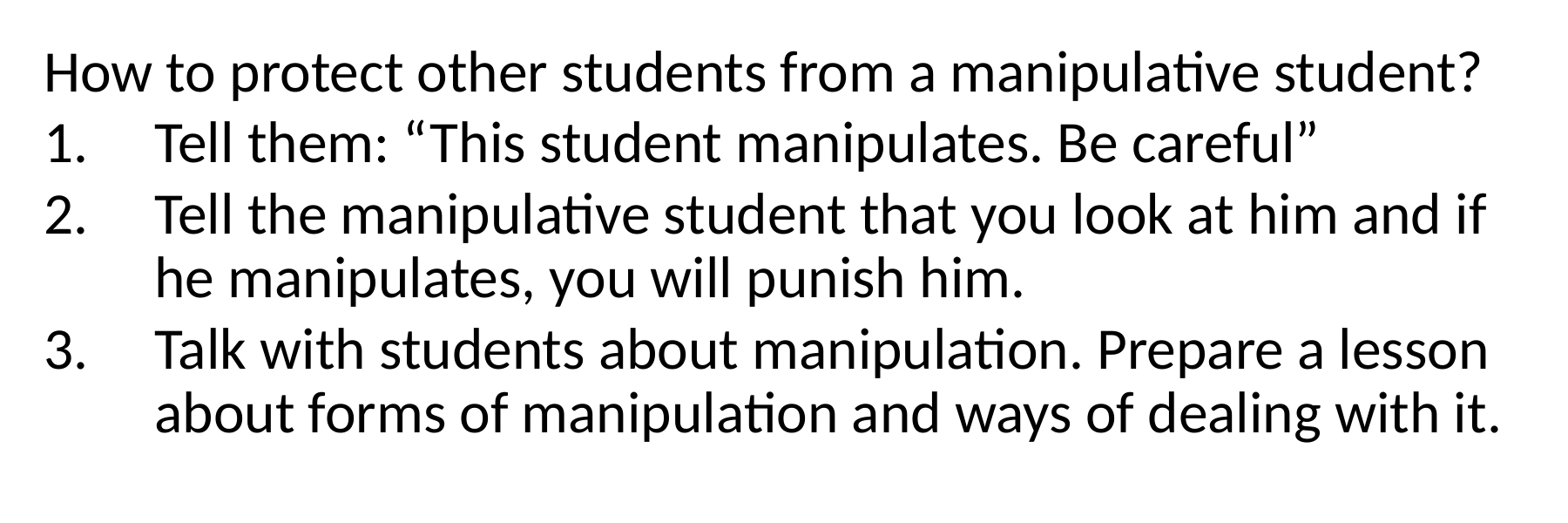

How to protect other students from a manipulative student?
Tell them: “This student manipulates. Be careful”
Tell the manipulative student that you look at him and if he manipulates, you will punish him.
Talk with students about manipulation. Prepare a lesson about forms of manipulation and ways of dealing with it.